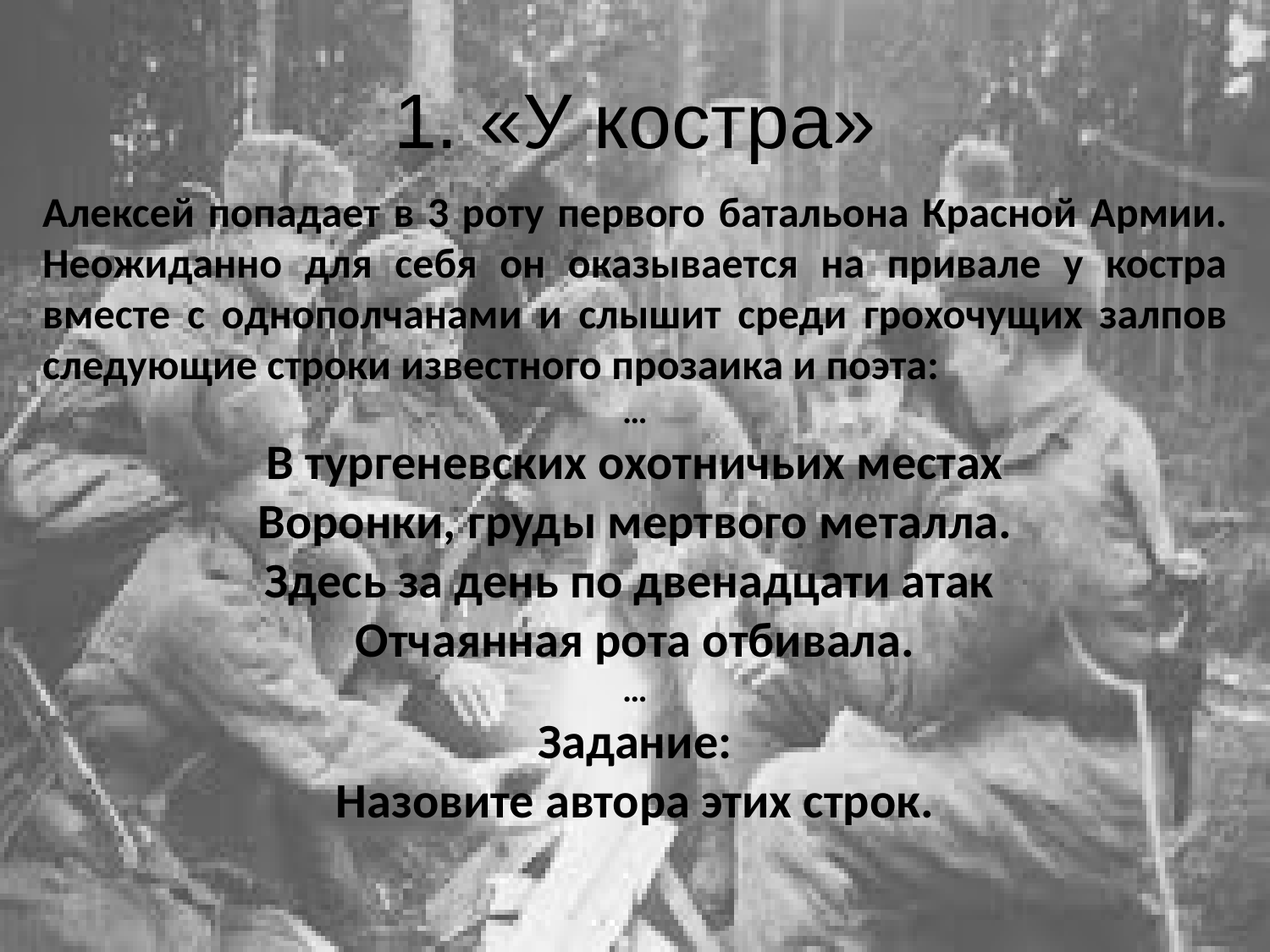

# 1. «У костра»
Алексей попадает в 3 роту первого батальона Красной Армии. Неожиданно для себя он оказывается на привале у костра вместе с однополчанами и слышит среди грохочущих залпов следующие строки известного прозаика и поэта:
…
В тургеневских охотничьих местах
Воронки, груды мертвого металла.
Здесь за день по двенадцати атак
Отчаянная рота отбивала.
…
Задание:
Назовите автора этих строк.